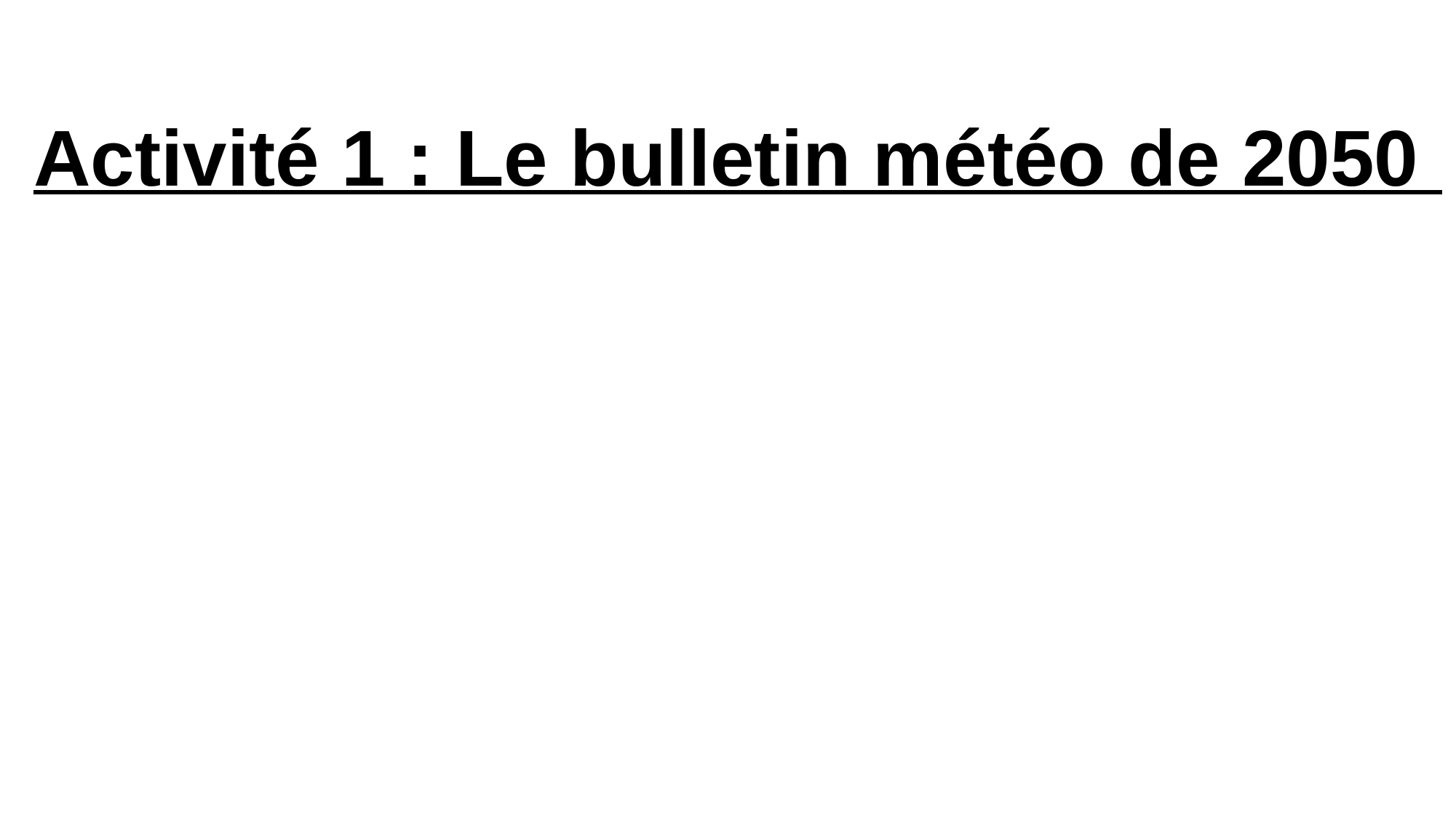

Activité 1 : Le bulletin météo de 2050